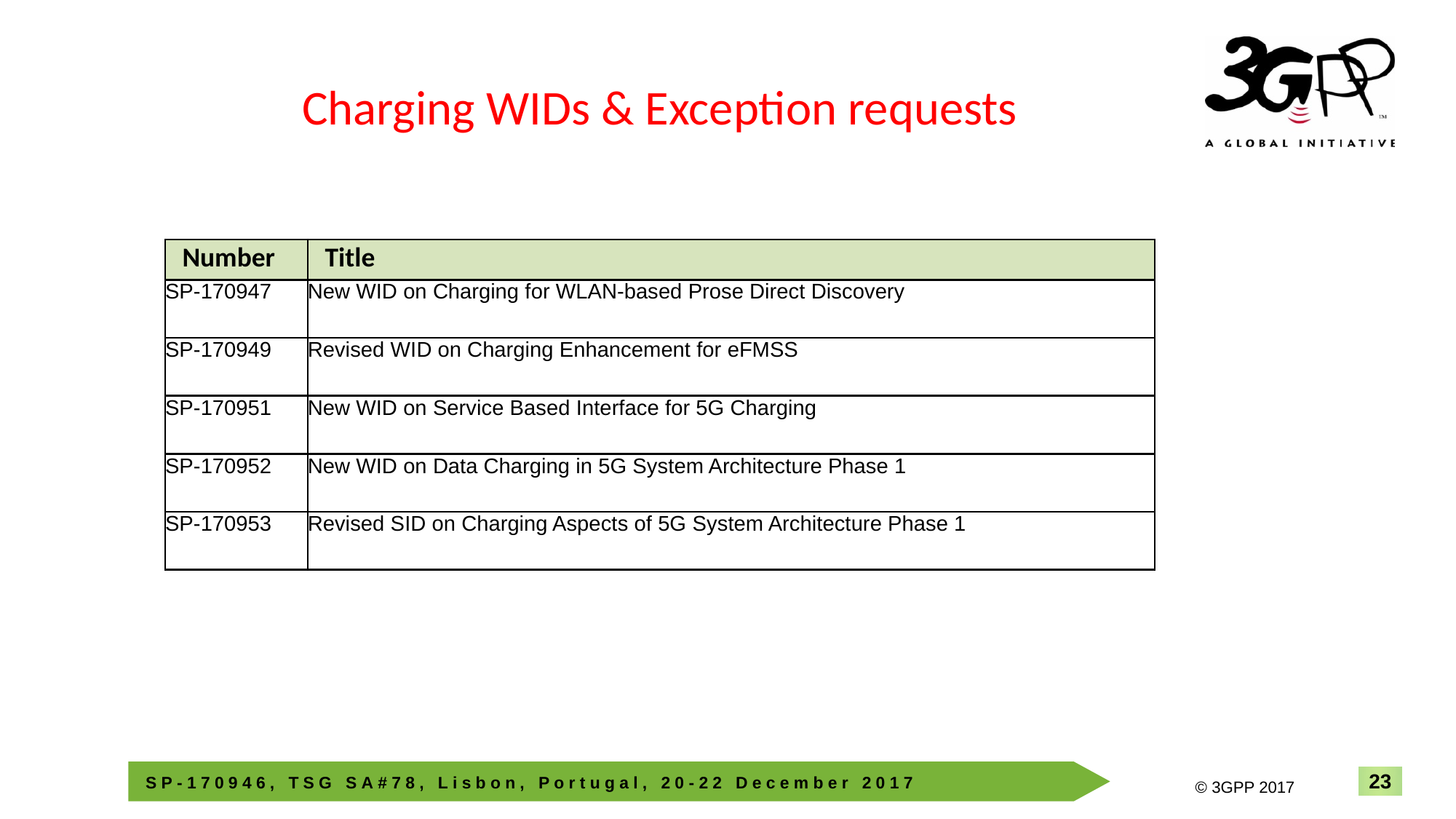

Charging WIDs & Exception requests
| Number | Title |
| --- | --- |
| SP-170947 | New WID on Charging for WLAN-based Prose Direct Discovery |
| SP-170949 | Revised WID on Charging Enhancement for eFMSS |
| SP-170951 | New WID on Service Based Interface for 5G Charging |
| SP-170952 | New WID on Data Charging in 5G System Architecture Phase 1 |
| SP-170953 | Revised SID on Charging Aspects of 5G System Architecture Phase 1 |